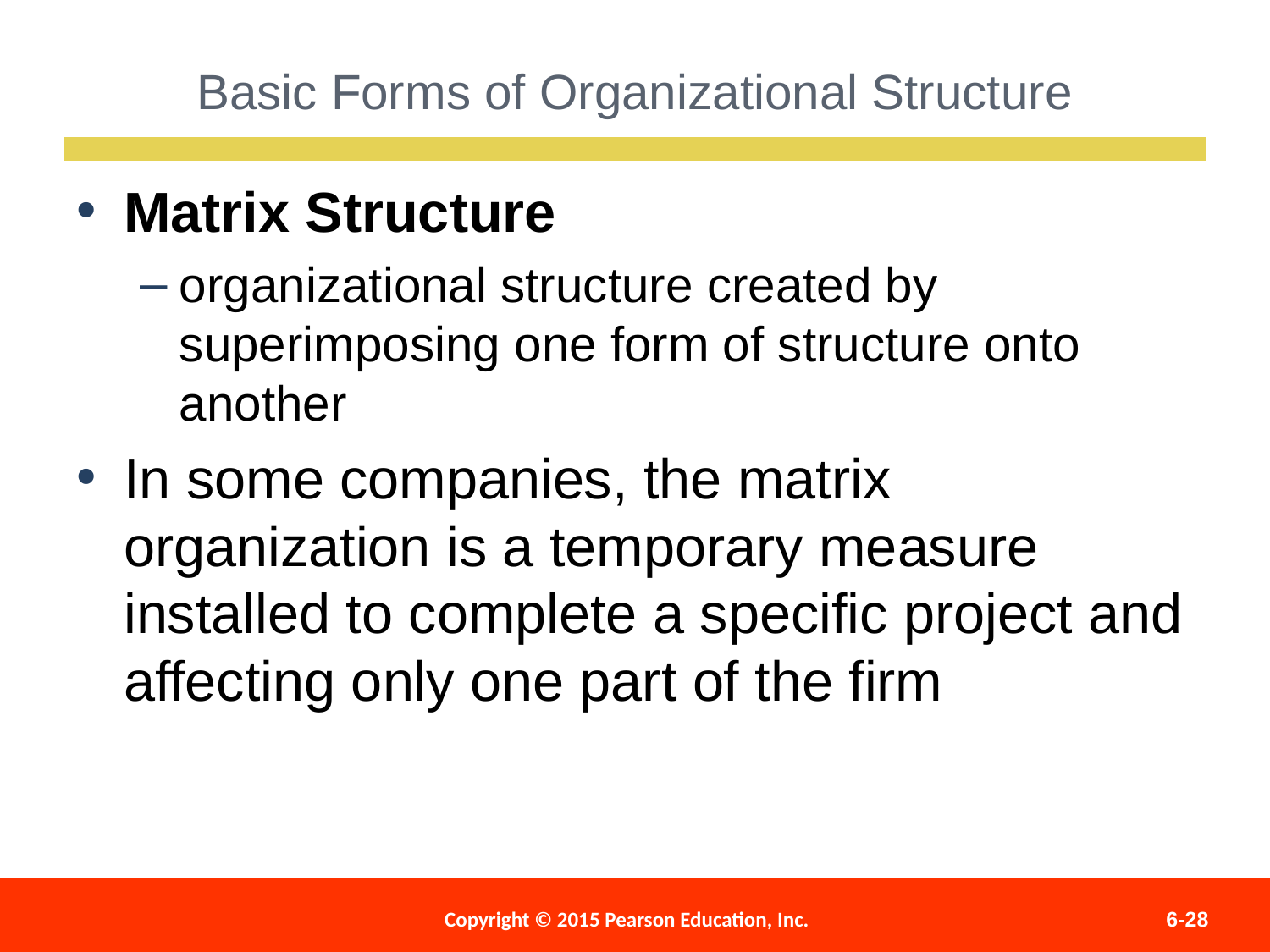

Basic Forms of Organizational Structure
Matrix Structure
organizational structure created by superimposing one form of structure onto another
In some companies, the matrix organization is a temporary measure installed to complete a specific project and affecting only one part of the firm